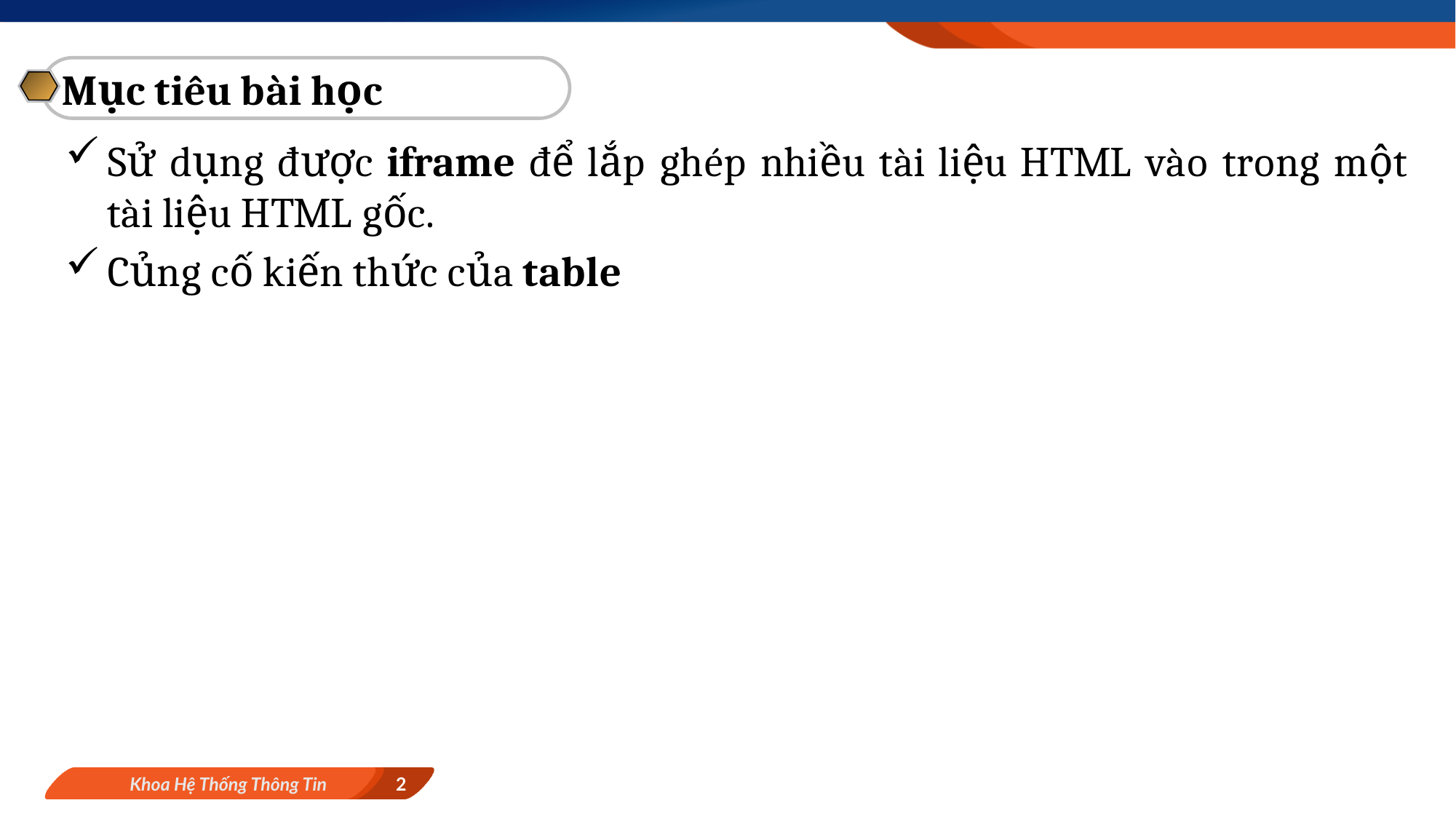

Mục tiêu bài học

Sử dụng được iframe để lắp ghép nhiều tài liệu HTML vào trong một tài liệu HTML gốc.
Củng cố kiến thức của table
2
Khoa Hệ Thống Thông Tin